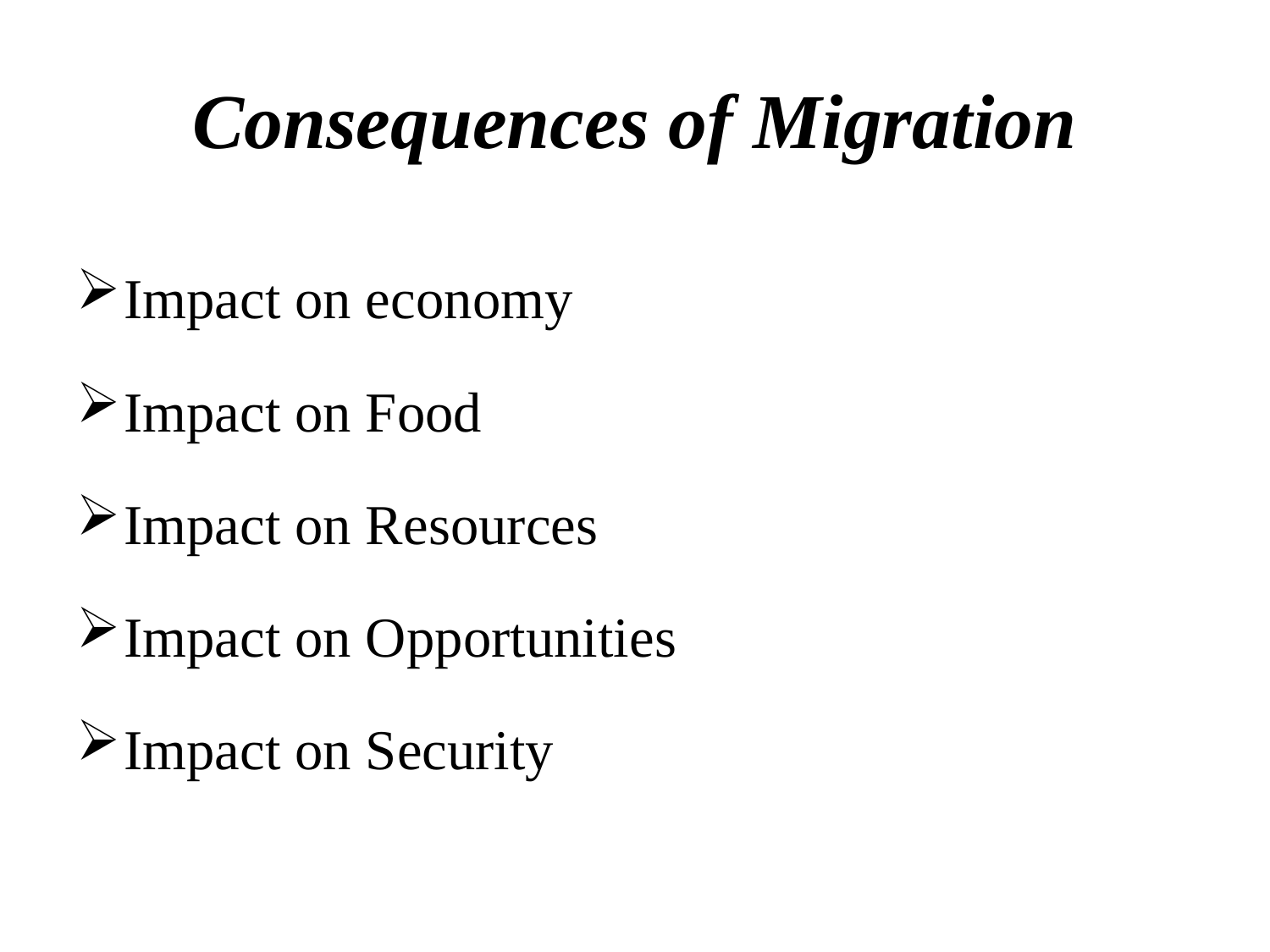

# Consequences of Migration
Impact on economy
Impact on Food
Impact on Resources
Impact on Opportunities
Impact on Security